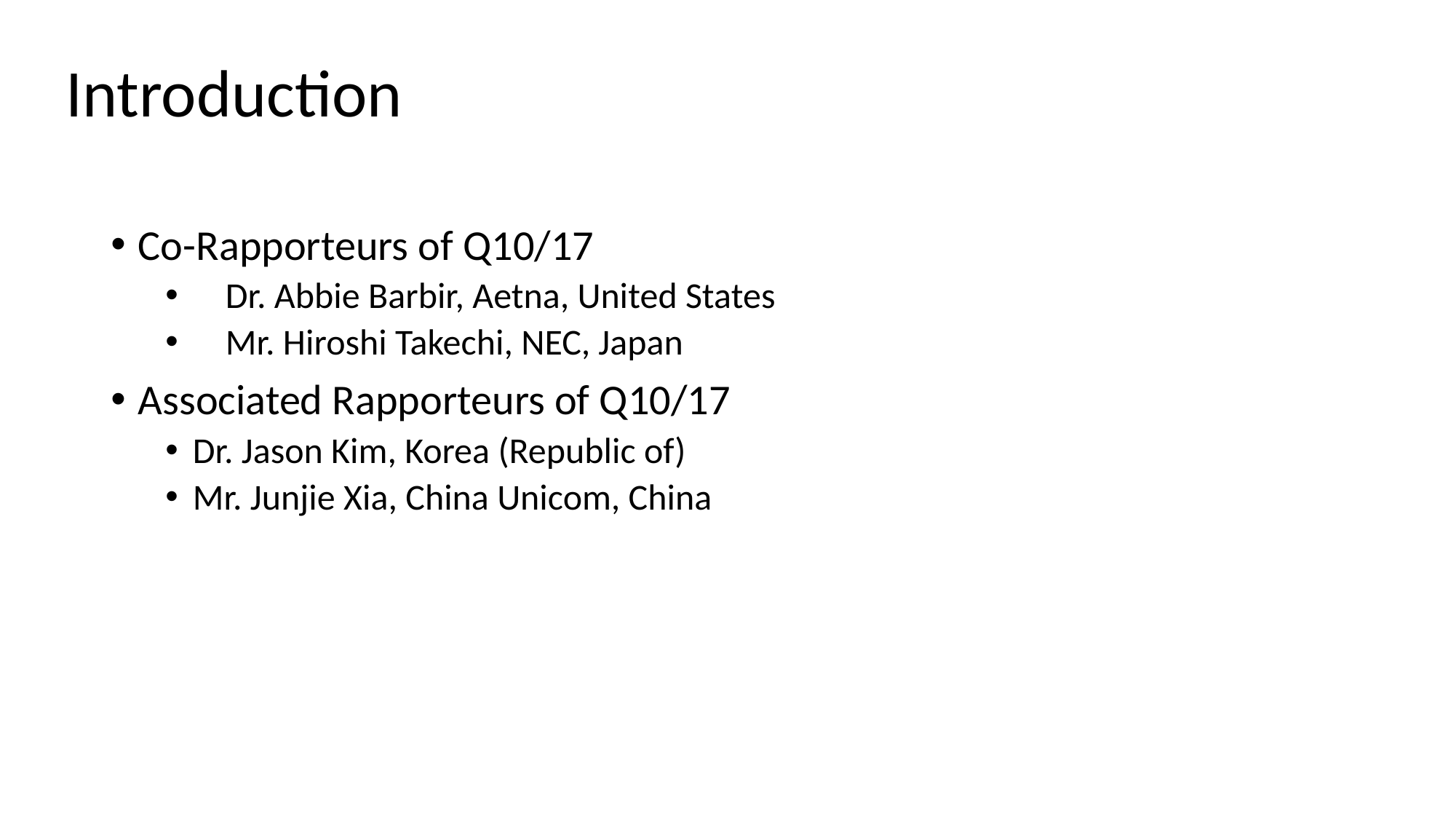

# Introduction
Co-Rapporteurs of Q10/17
    Dr. Abbie Barbir, Aetna, United States
    Mr. Hiroshi Takechi, NEC, Japan
Associated Rapporteurs of Q10/17
Dr. Jason Kim, Korea (Republic of)
Mr. Junjie Xia, China Unicom, China